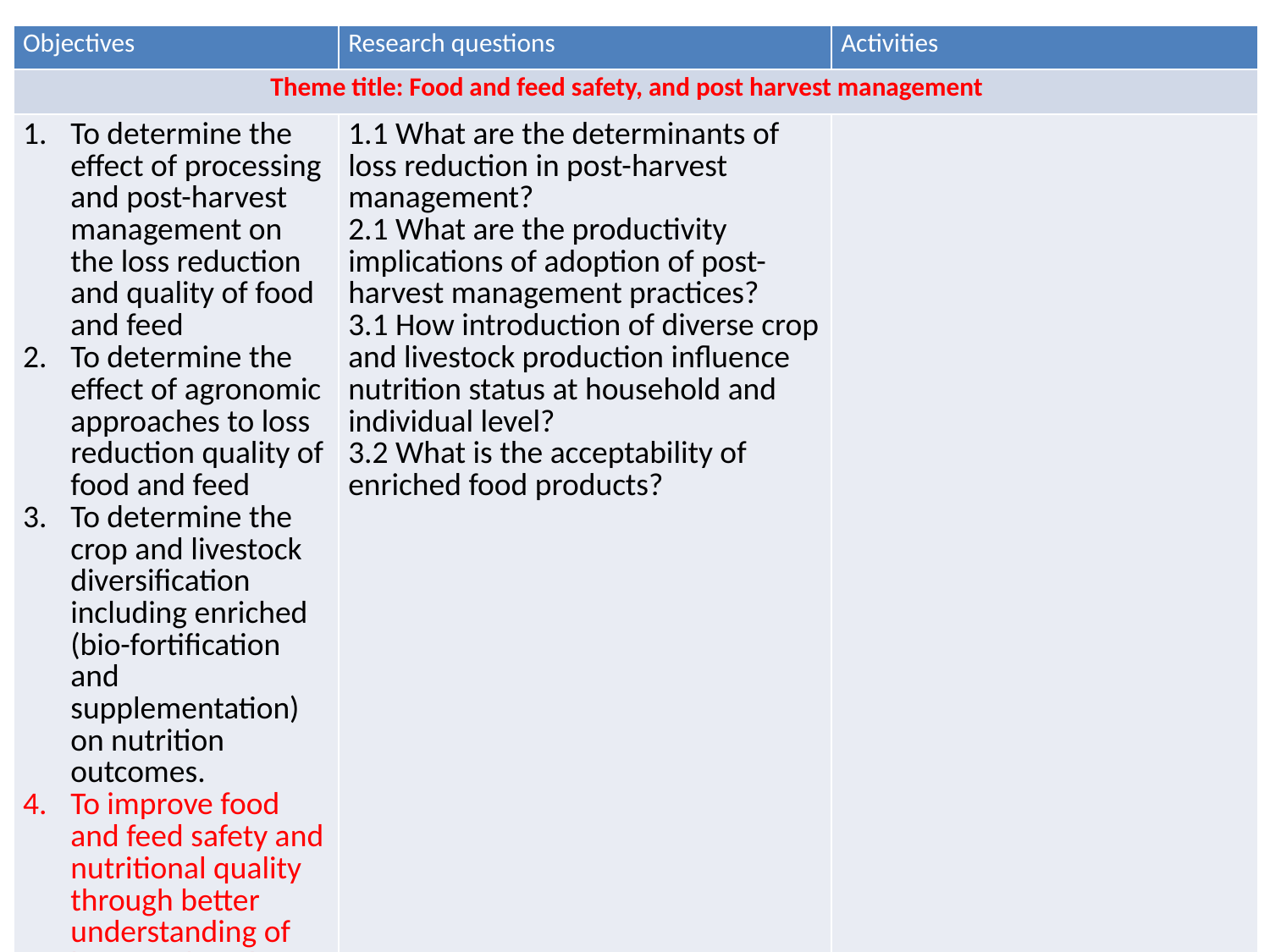

| Objectives | Research questions | Activities |
| --- | --- | --- |
| Theme title: Food and feed safety, and post harvest management |  |  |
| To determine the effect of processing and post-harvest management on the loss reduction and quality of food and feed To determine the effect of agronomic approaches to loss reduction quality of food and feed To determine the crop and livestock diversification including enriched (bio-fortification and supplementation) on nutrition outcomes. To improve food and feed safety and nutritional quality through better understanding of how food quality is influenced by | 1.1 What are the determinants of loss reduction in post-harvest management? 2.1 What are the productivity implications of adoption of post-harvest management practices? 3.1 How introduction of diverse crop and livestock production influence nutrition status at household and individual level? 3.2 What is the acceptability of enriched food products? |  |